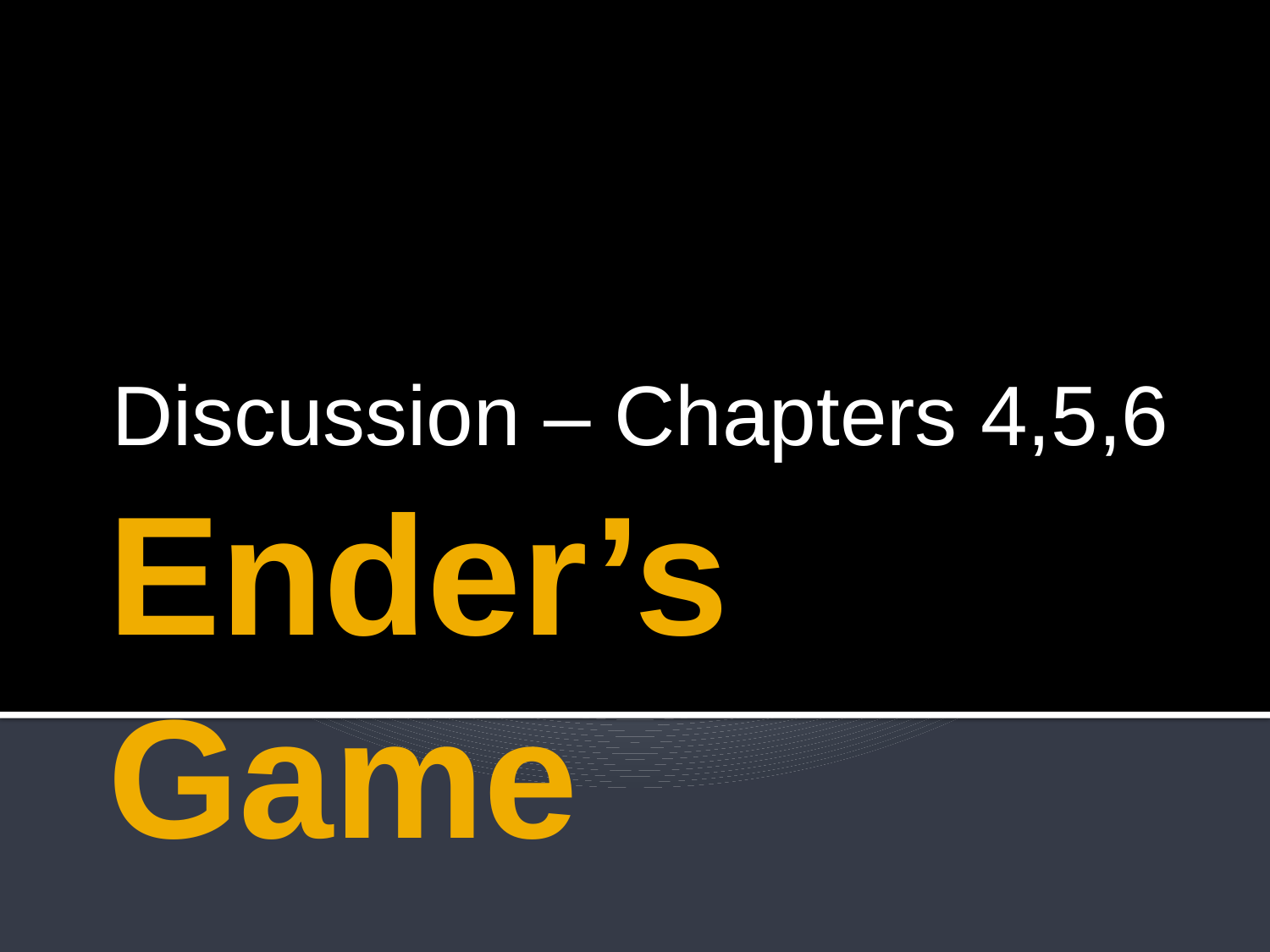

Discussion – Chapters 4,5,6
# Ender’s Game